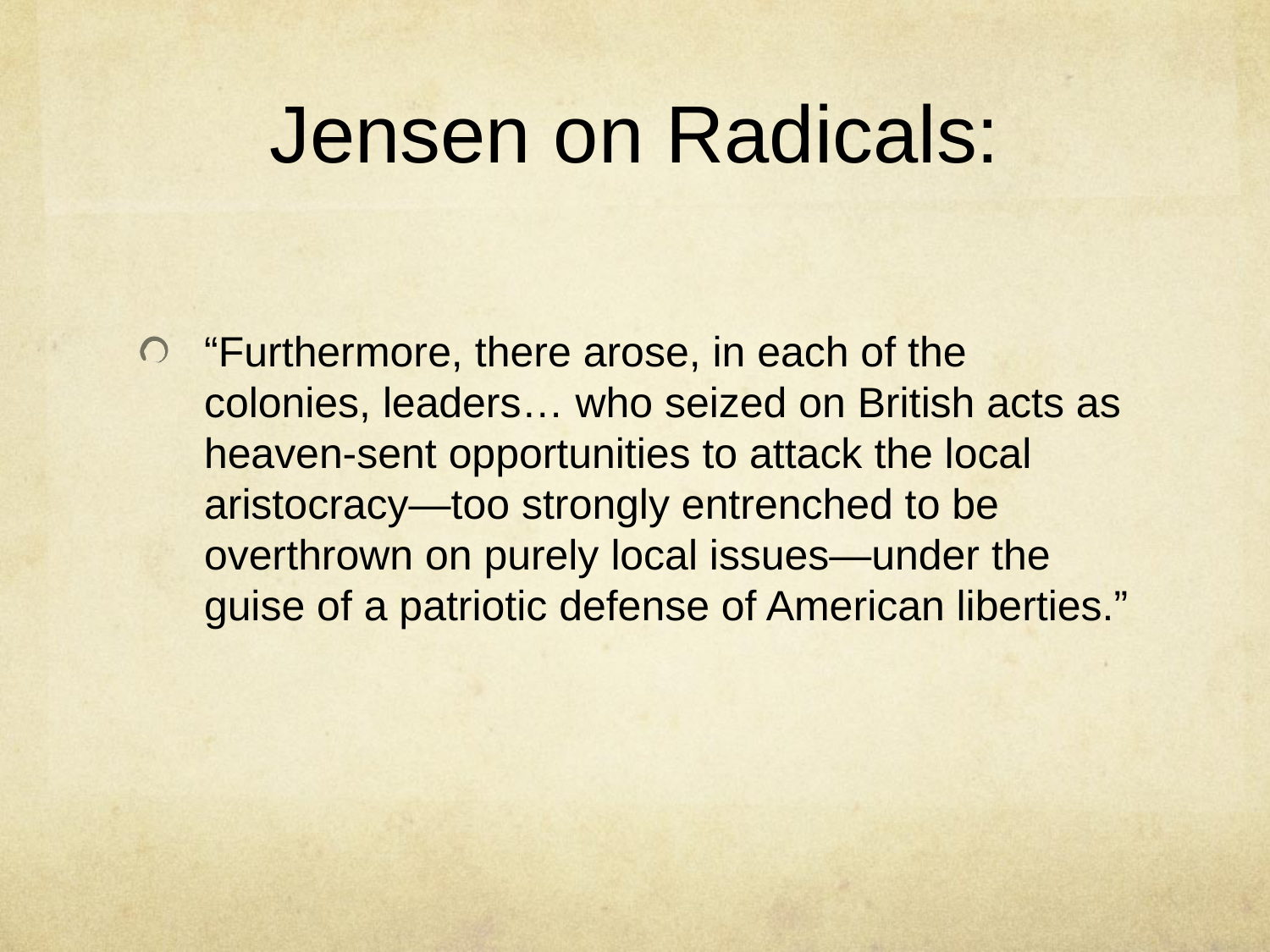

# Jensen on Radicals:
“Furthermore, there arose, in each of the colonies, leaders… who seized on British acts as heaven-sent opportunities to attack the local aristocracy—too strongly entrenched to be overthrown on purely local issues—under the guise of a patriotic defense of American liberties.”